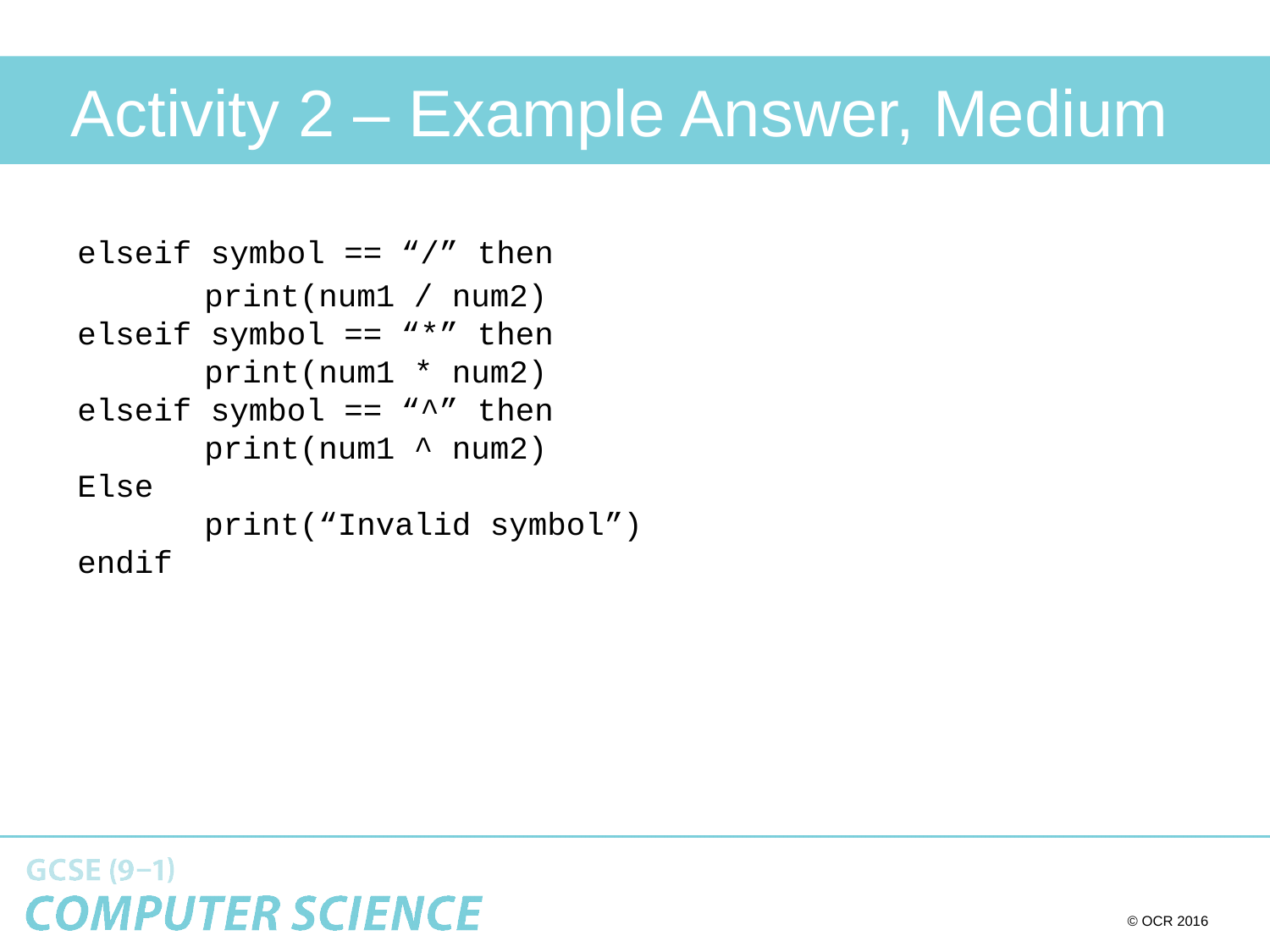

# Activity 2 – Example Answer, Medium
elseif symbol == “/” then
	print(num1 / num2)
elseif symbol == “*” then
	print(num1 * num2)
elseif symbol == “^” then
	print(num1 ^ num2)
Else
	print(“Invalid symbol”)
endif